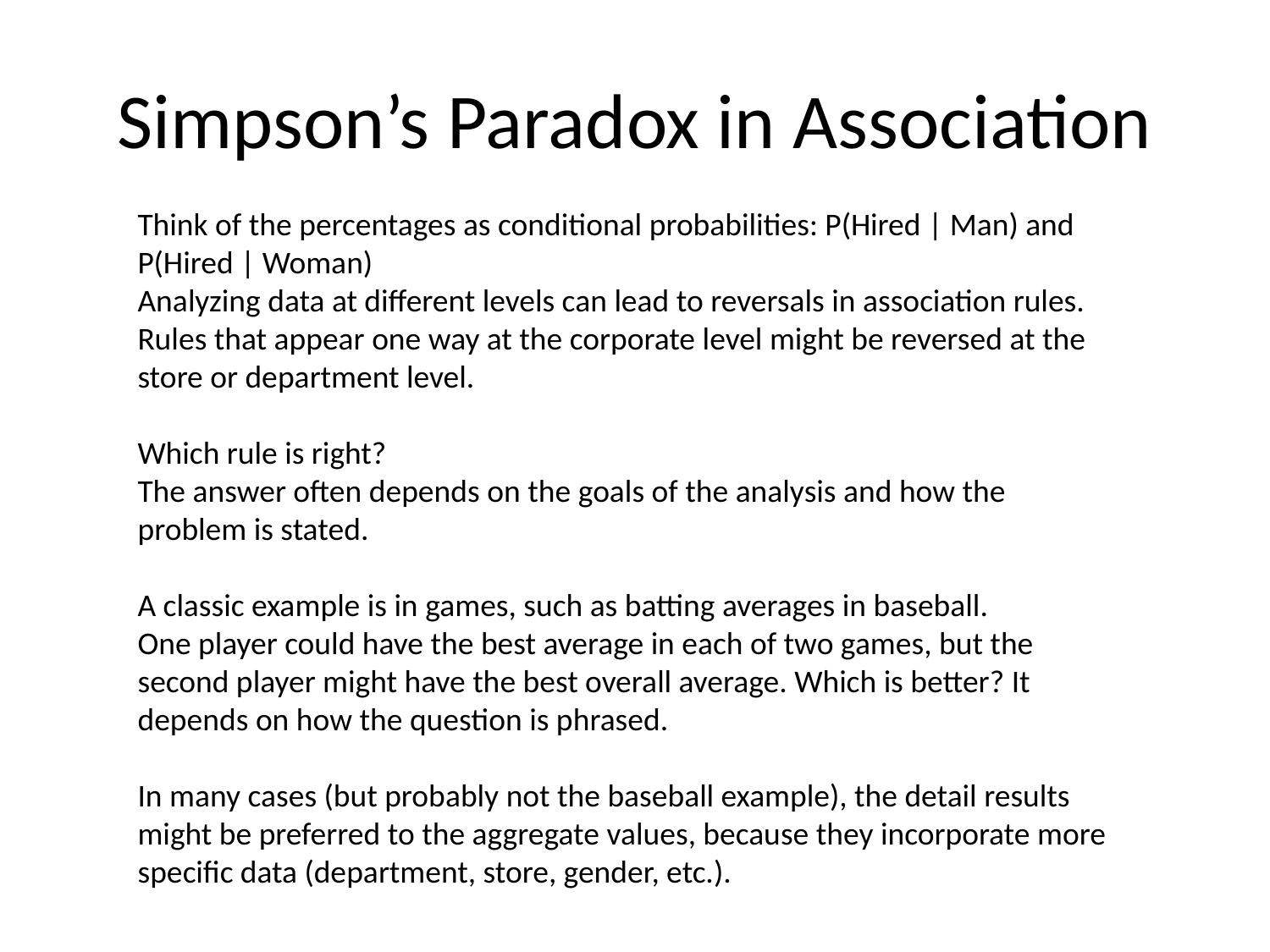

# Simpson’s Paradox in Association
Think of the percentages as conditional probabilities: P(Hired | Man) and P(Hired | Woman)
Analyzing data at different levels can lead to reversals in association rules.
Rules that appear one way at the corporate level might be reversed at the store or department level.

Which rule is right?
The answer often depends on the goals of the analysis and how the problem is stated.

A classic example is in games, such as batting averages in baseball.
One player could have the best average in each of two games, but the second player might have the best overall average. Which is better? It depends on how the question is phrased.

In many cases (but probably not the baseball example), the detail results might be preferred to the aggregate values, because they incorporate more specific data (department, store, gender, etc.).